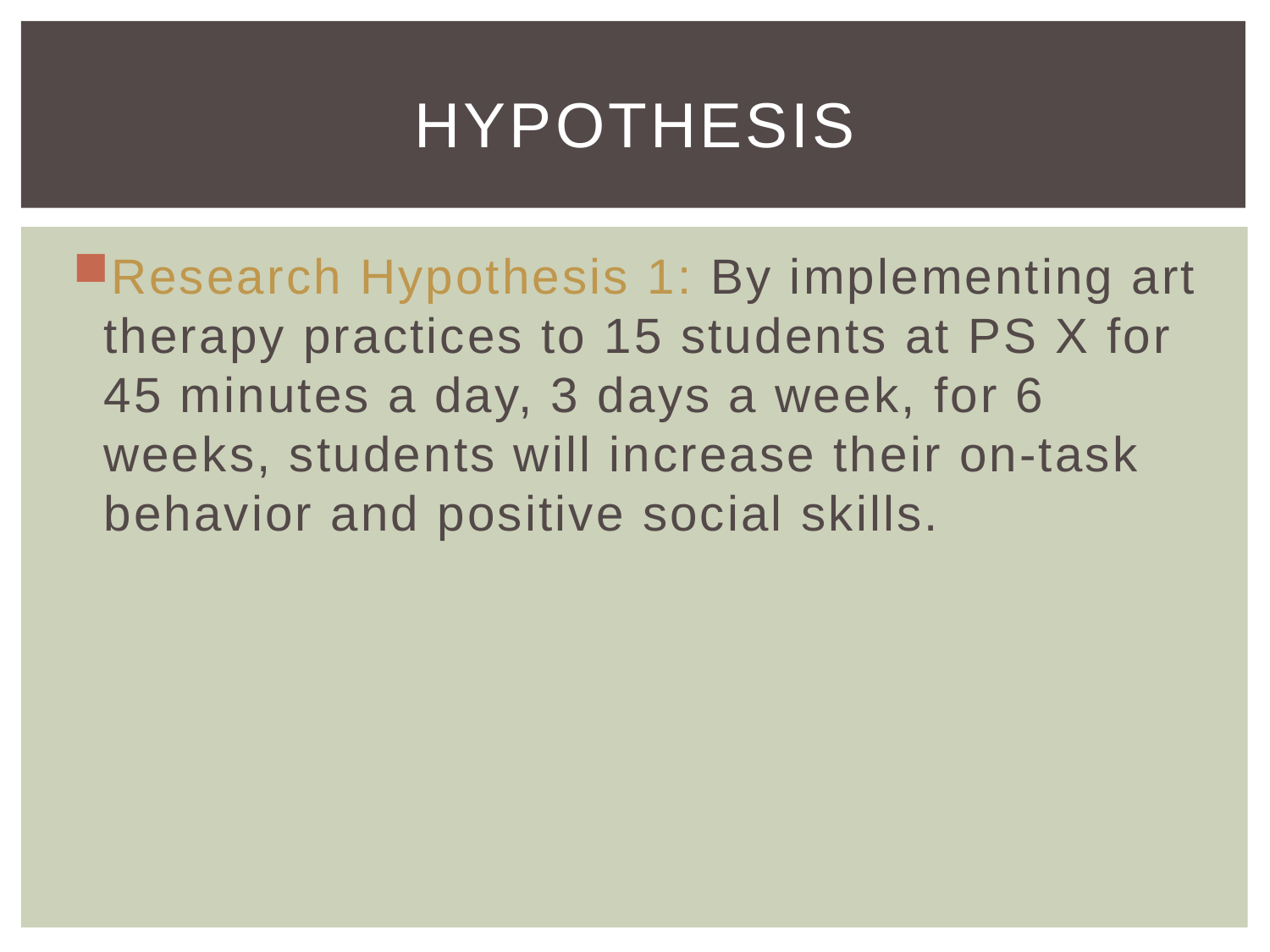

# hypothesis
Research Hypothesis 1: By implementing art therapy practices to 15 students at PS X for 45 minutes a day, 3 days a week, for 6 weeks, students will increase their on-task behavior and positive social skills.